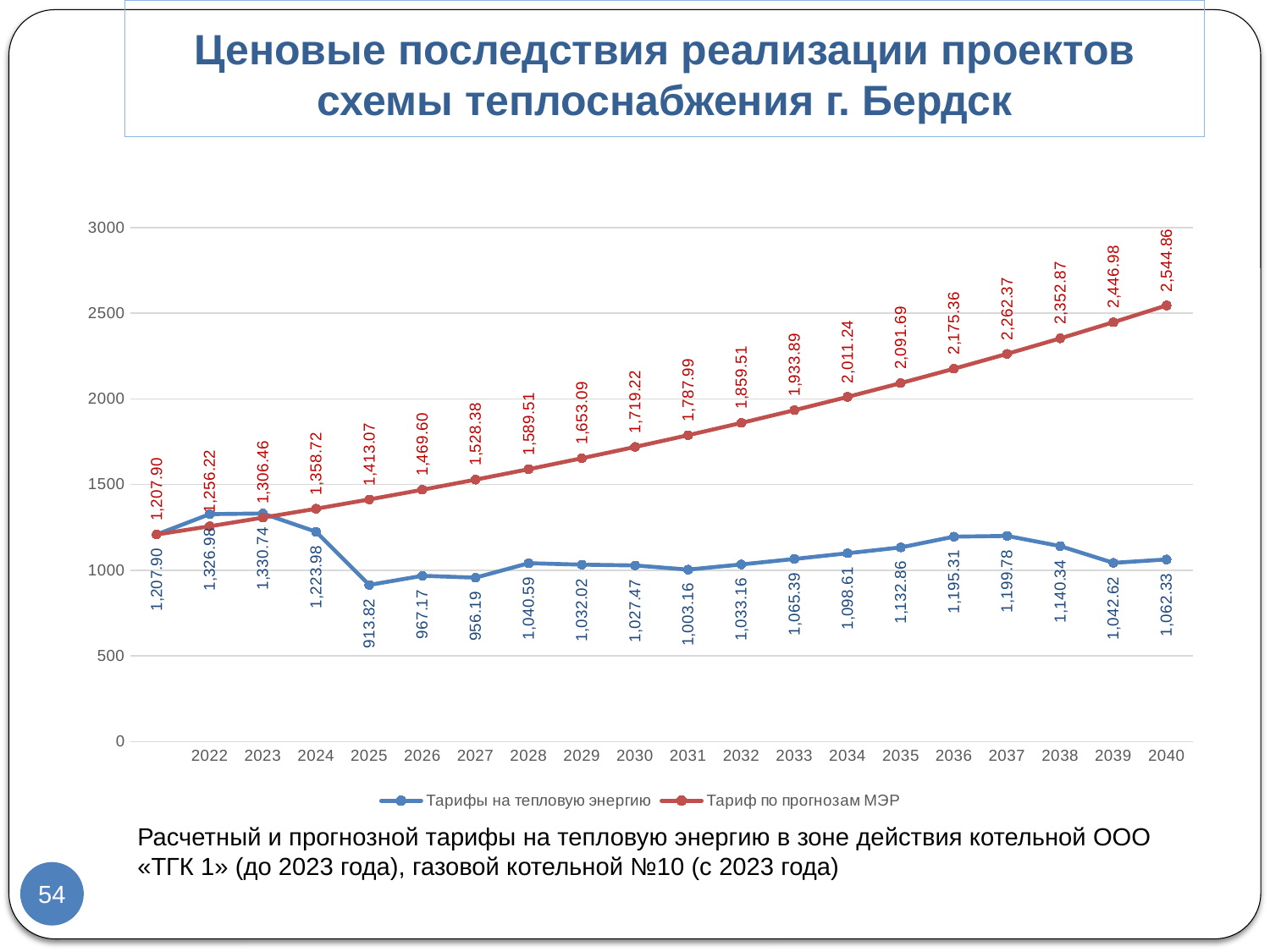

# Ценовые последствия реализации проектов схемы теплоснабжения г. Бердск

### Chart

| Category | Тарифы на тепловую энергию | Тариф по прогнозам МЭР |
|---|---|---|
|  | 1207.9000632249317 | 1207.9000632249317 |
| 2022 | 1326.9816798277757 | 1256.2160657539291 |
| 2023 | 1330.7352413072745 | 1306.4647083840864 |
| 2024 | 1223.9817459144483 | 1358.7232967194498 |
| 2025 | 913.8207481335905 | 1413.0722285882277 |
| 2026 | 967.1698490363937 | 1469.595117731757 |
| 2027 | 956.1935595495506 | 1528.3789224410275 |
| 2028 | 1040.59379628823 | 1589.5140793386686 |
| 2029 | 1032.022276954714 | 1653.0946425122154 |
| 2030 | 1027.4727025128825 | 1719.218428212704 |
| 2031 | 1003.1581435750983 | 1787.9871653412122 |
| 2032 | 1033.1596401590011 | 1859.506651954861 |
| 2033 | 1065.3850832499381 | 1933.8869180330555 |
| 2034 | 1098.6083080991166 | 2011.2423947543778 |
| 2035 | 1132.8633496189134 | 2091.6920905445527 |
| 2036 | 1195.3102636573647 | 2175.359774166335 |
| 2037 | 1199.775762613592 | 2262.3741651329883 |
| 2038 | 1140.341408421099 | 2352.869131738308 |
| 2039 | 1042.6240377921083 | 2446.9838970078404 |
| 2040 | 1062.3265686346776 | 2544.863252888154 |
Расчетный и прогнозной тарифы на тепловую энергию в зоне действия котельной ООО «ТГК 1» (до 2023 года), газовой котельной №10 (с 2023 года)
54